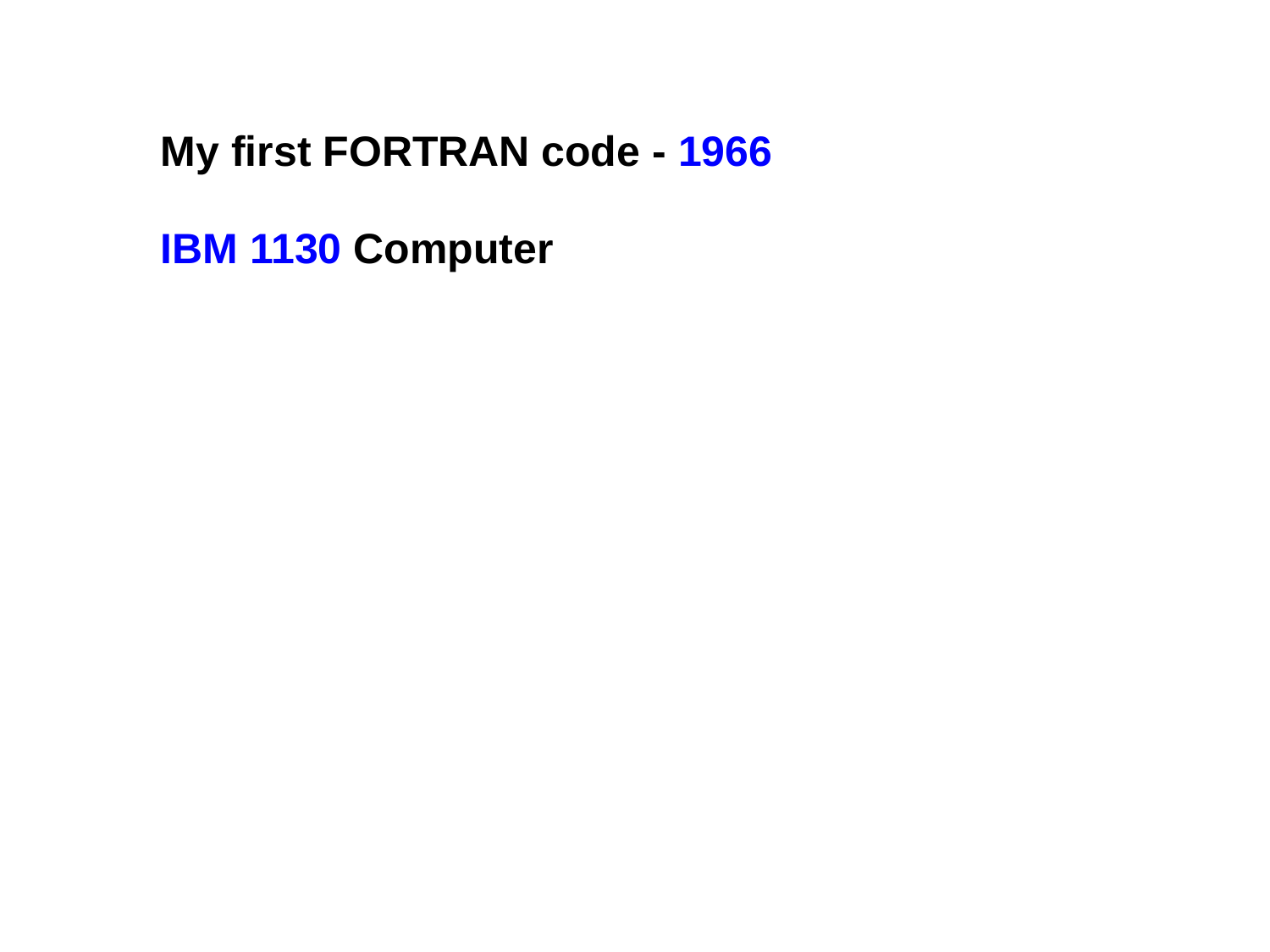

My first FORTRAN code - 1966
IBM 1130 Computer